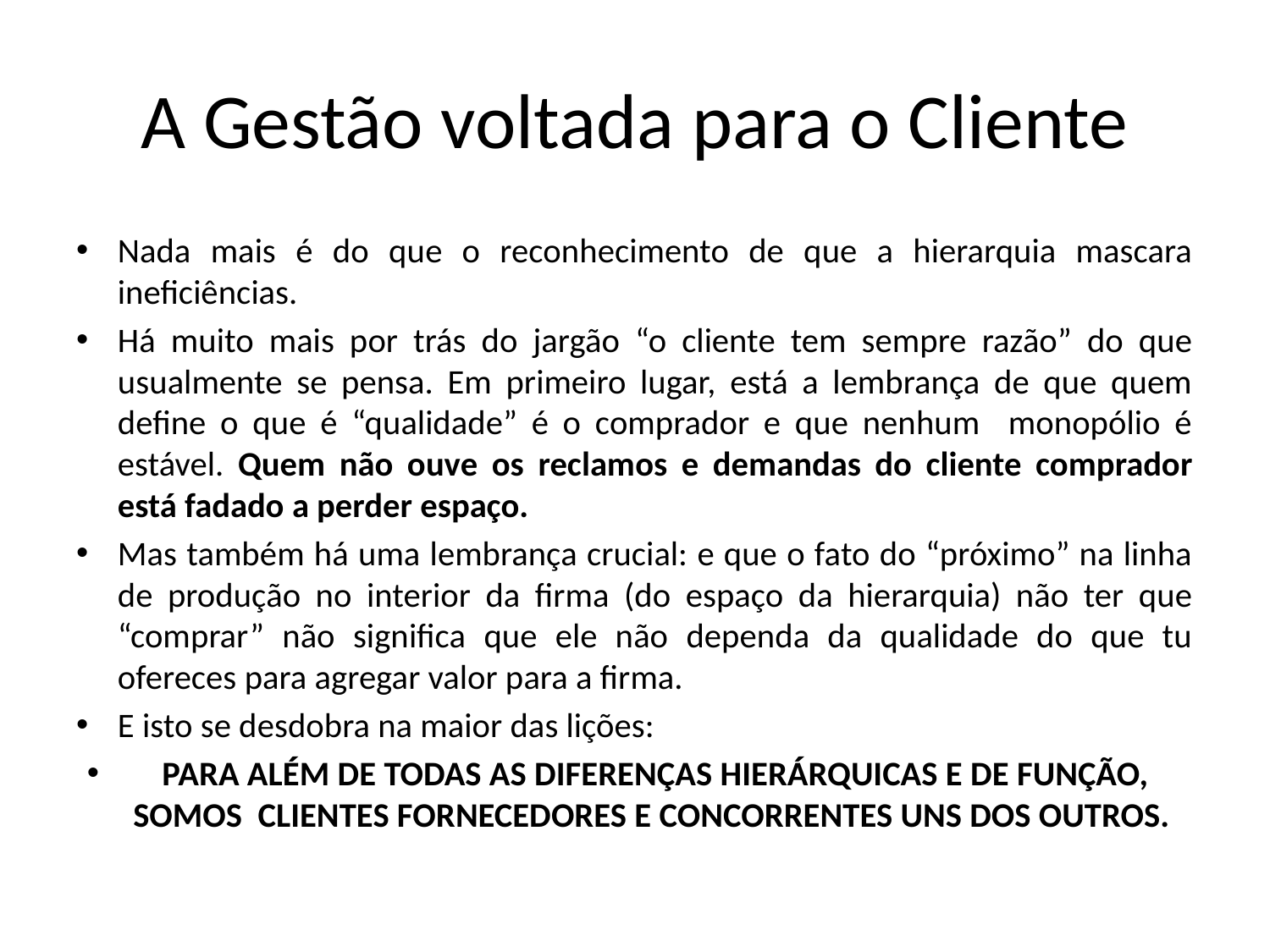

# A Gestão voltada para o Cliente
Nada mais é do que o reconhecimento de que a hierarquia mascara ineficiências.
Há muito mais por trás do jargão “o cliente tem sempre razão” do que usualmente se pensa. Em primeiro lugar, está a lembrança de que quem define o que é “qualidade” é o comprador e que nenhum  monopólio é estável. Quem não ouve os reclamos e demandas do cliente comprador está fadado a perder espaço.
Mas também há uma lembrança crucial: e que o fato do “próximo” na linha de produção no interior da firma (do espaço da hierarquia) não ter que “comprar” não significa que ele não dependa da qualidade do que tu ofereces para agregar valor para a firma.
E isto se desdobra na maior das lições:
PARA ALÉM DE TODAS AS DIFERENÇAS HIERÁRQUICAS E DE FUNÇÃO, SOMOS  CLIENTES FORNECEDORES E CONCORRENTES UNS DOS OUTROS.